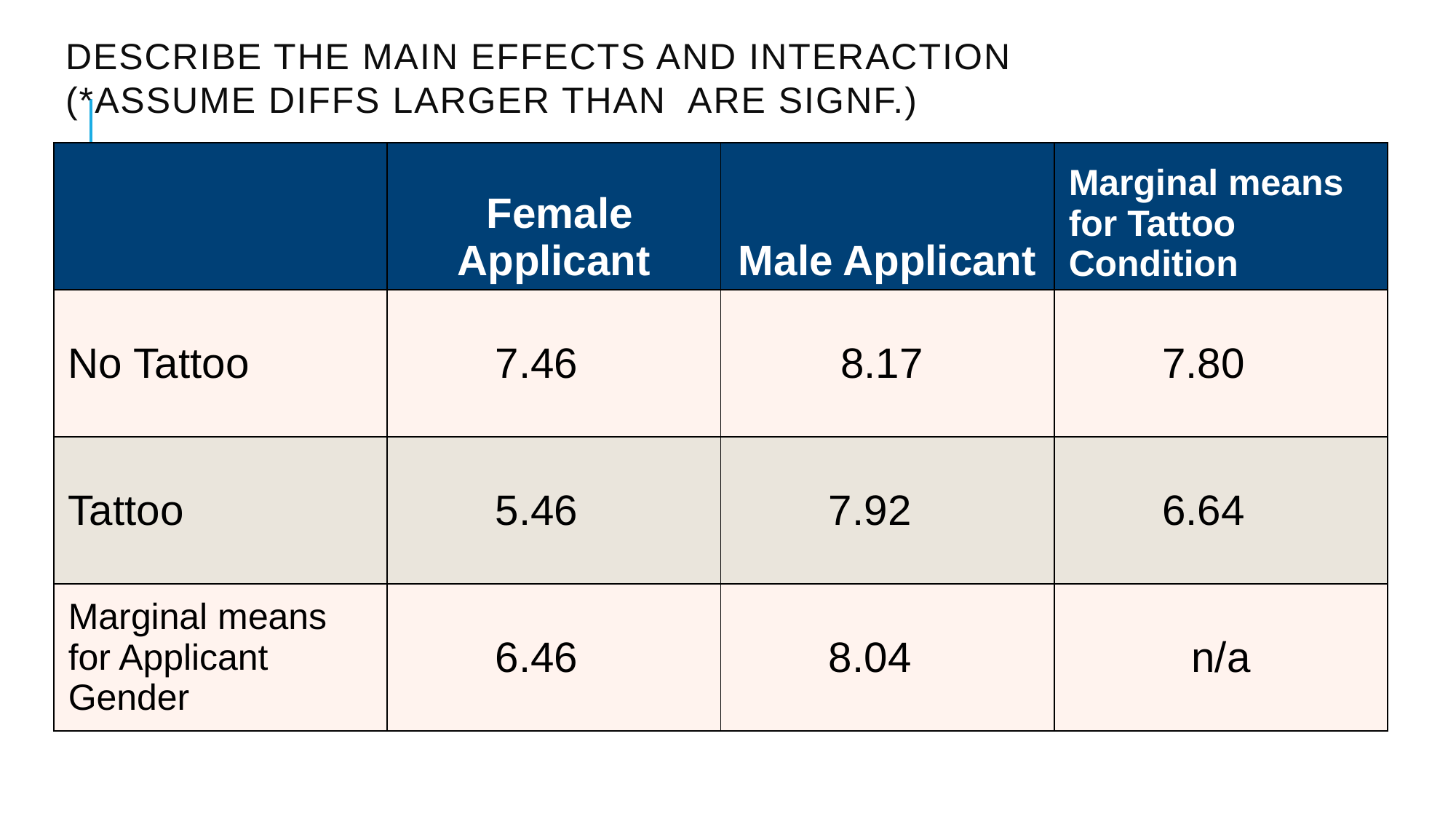

# Describe the Main effects and Interaction (*Assume diffs larger than  are Signf.)
|  | Female Applicant | Male Applicant | Marginal means for Tattoo Condition |
| --- | --- | --- | --- |
| No Tattoo | 7.46 | 8.17 | 7.80 |
| Tattoo | 5.46 | 7.92 | 6.64 |
| Marginal means for Applicant Gender | 6.46 | 8.04 | n/a |